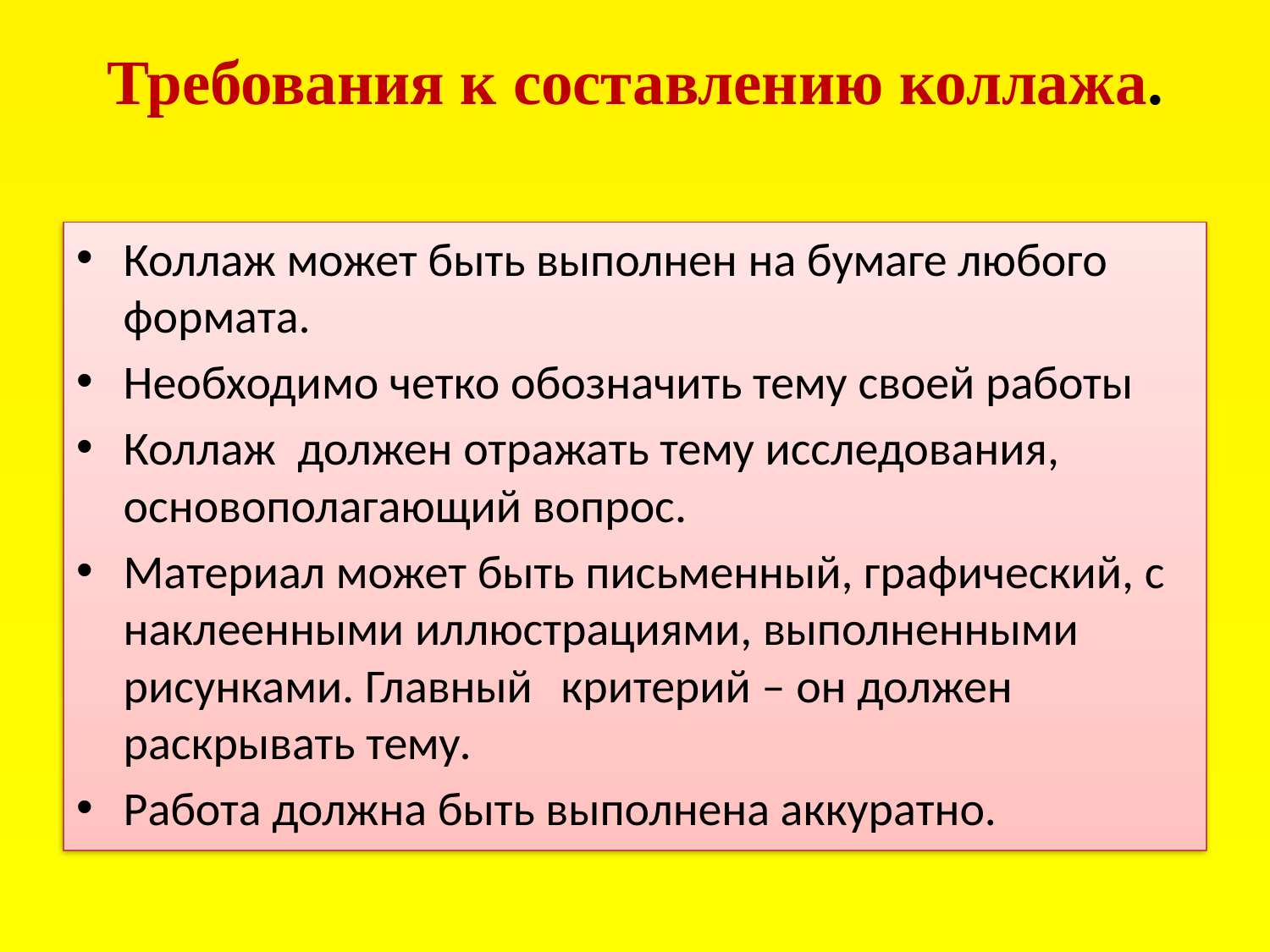

# Требования к составлению коллажа.
Коллаж может быть выполнен на бумаге любого формата.
Необходимо четко обозначить тему своей работы
Коллаж  должен отражать тему исследования, основополагающий вопрос.
Материал может быть письменный, графический, с наклеенными иллюстрациями, выполненными рисунками. Главный	 критерий – он должен раскрывать тему.
Работа должна быть выполнена аккуратно.